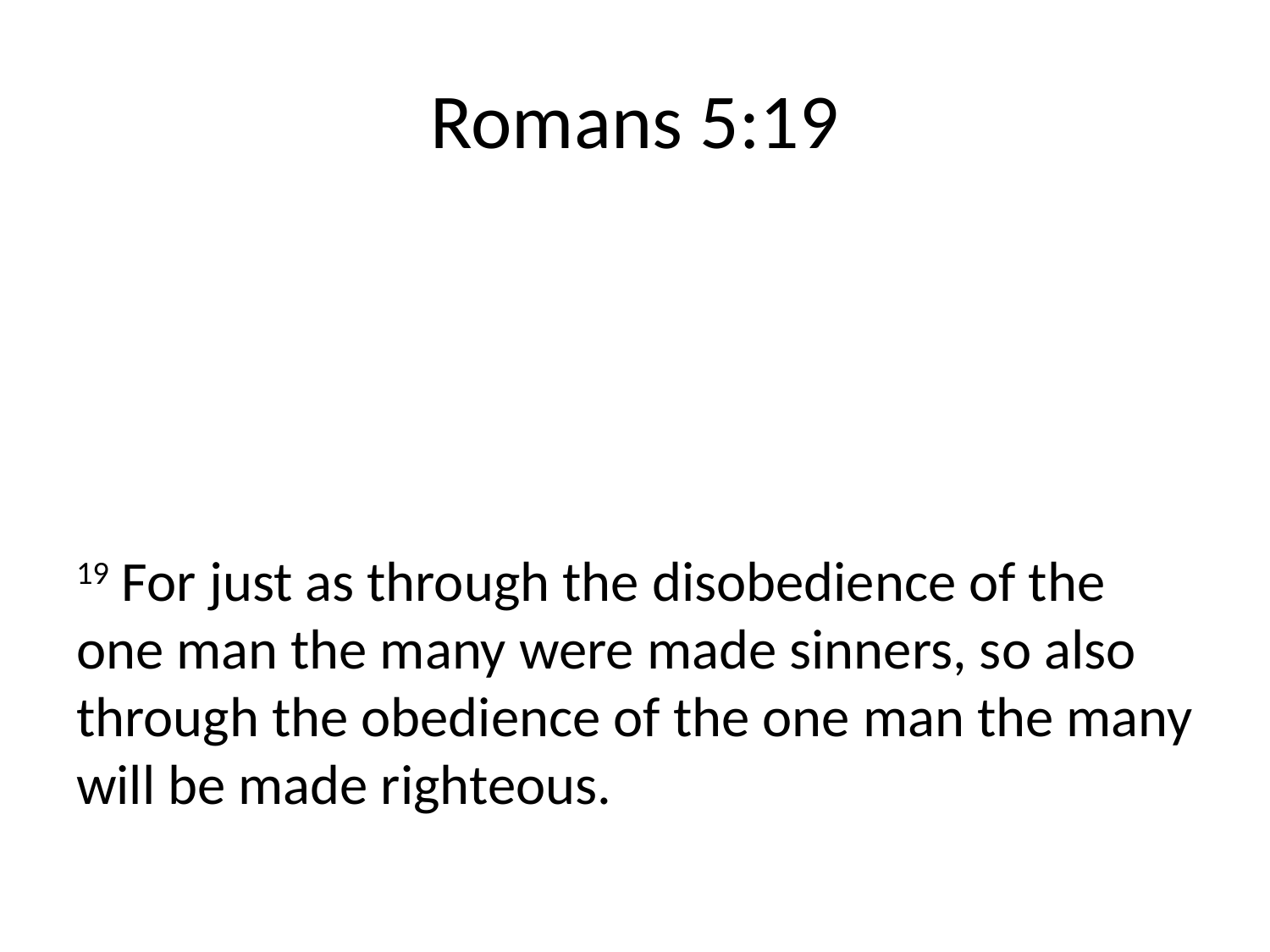

# Romans 5:19

19 For just as through the disobedience of the one man the many were made sinners, so also through the obedience of the one man the many will be made righteous.